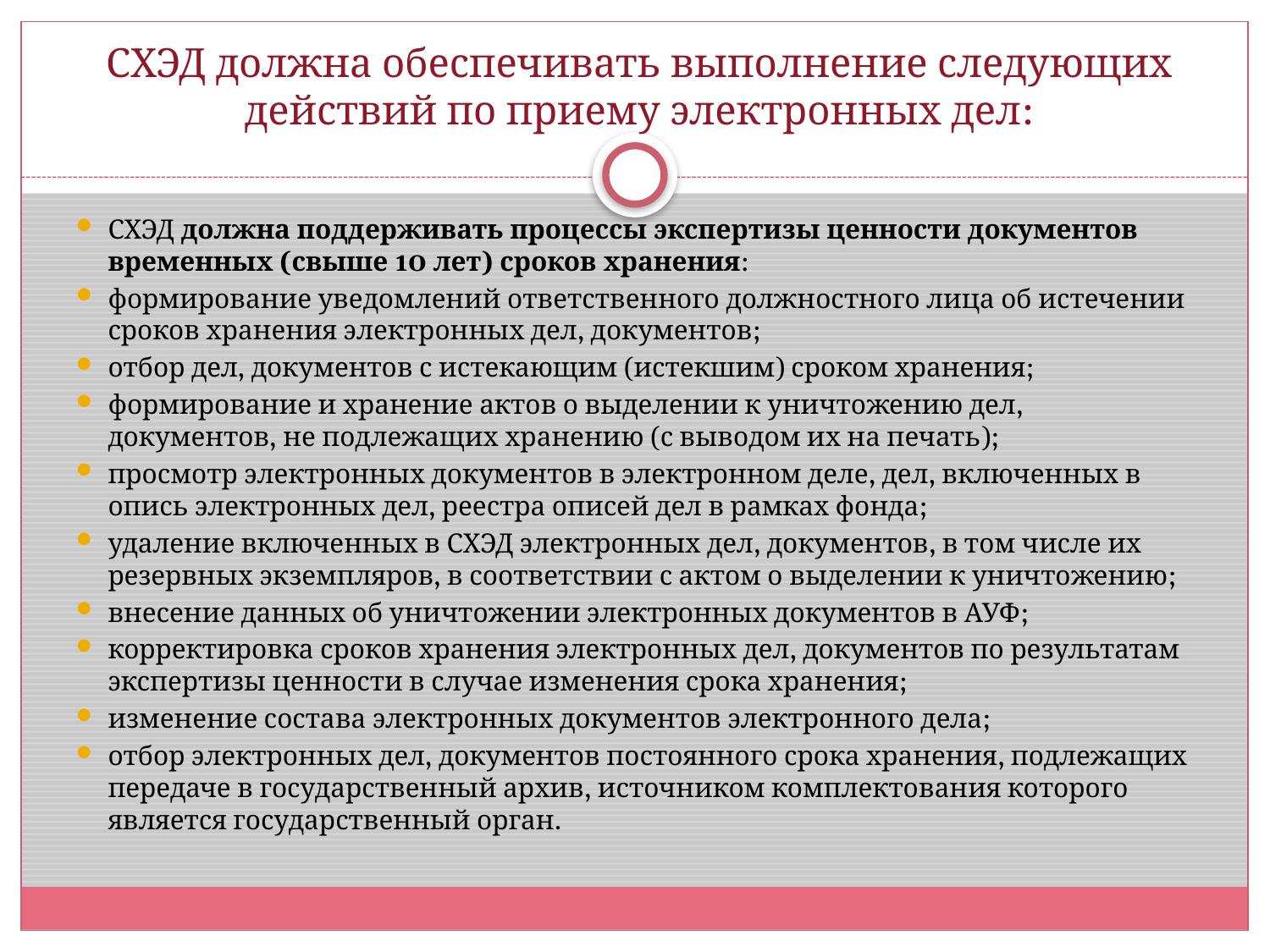

# СХЭД должна обеспечивать выполнение следующих действий по приему электронных дел:
СХЭД должна поддерживать процессы экспертизы ценности документов временных (свыше 10 лет) сроков хранения:
формирование уведомлений ответственного должностного лица об истечении сроков хранения электронных дел, документов;
отбор дел, документов с истекающим (истекшим) сроком хранения;
формирование и хранение актов о выделении к уничтожению дел, документов, не подлежащих хранению (с выводом их на печать);
просмотр электронных документов в электронном деле, дел, включенных в опись электронных дел, реестра описей дел в рамках фонда;
удаление включенных в СХЭД электронных дел, документов, в том числе их резервных экземпляров, в соответствии с актом о выделении к уничтожению;
внесение данных об уничтожении электронных документов в АУФ;
корректировка сроков хранения электронных дел, документов по результатам экспертизы ценности в случае изменения срока хранения;
изменение состава электронных документов электронного дела;
отбор электронных дел, документов постоянного срока хранения, подлежащих передаче в государственный архив, источником комплектования которого является государственный орган.